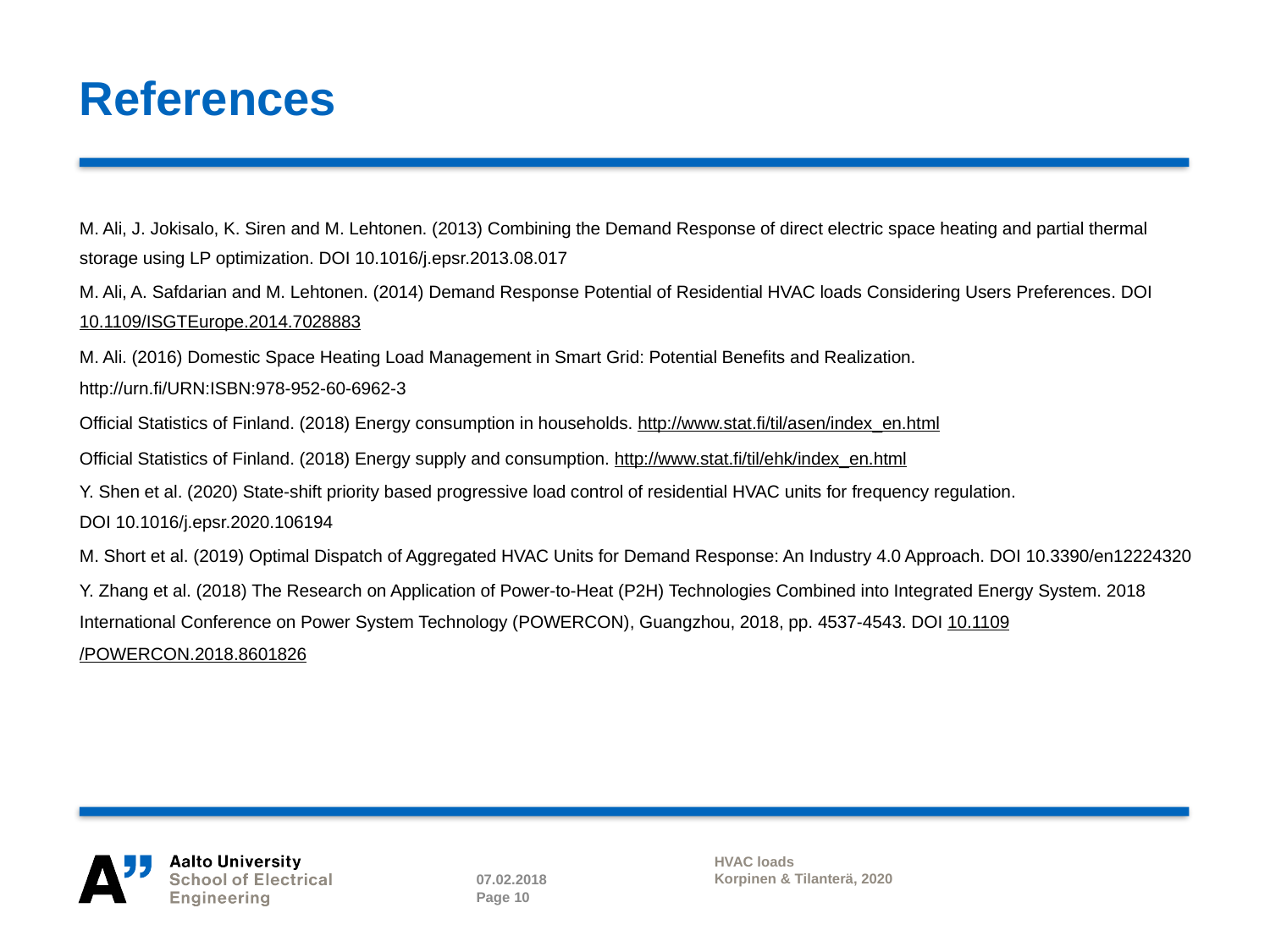

# References
M. Ali, J. Jokisalo, K. Siren and M. Lehtonen. (2013) Combining the Demand Response of direct electric space heating and partial thermal storage using LP optimization. DOI 10.1016/j.epsr.2013.08.017
M. Ali, A. Safdarian and M. Lehtonen. (2014) Demand Response Potential of Residential HVAC loads Considering Users Preferences. DOI 10.1109/ISGTEurope.2014.7028883
M. Ali. (2016) Domestic Space Heating Load Management in Smart Grid: Potential Benefits and Realization.
http://urn.fi/URN:ISBN:978-952-60-6962-3
Official Statistics of Finland. (2018) Energy consumption in households. http://www.stat.fi/til/asen/index_en.html
Official Statistics of Finland. (2018) Energy supply and consumption. http://www.stat.fi/til/ehk/index_en.html
Y. Shen et al. (2020) State-shift priority based progressive load control of residential HVAC units for frequency regulation. DOI 10.1016/j.epsr.2020.106194
M. Short et al. (2019) Optimal Dispatch of Aggregated HVAC Units for Demand Response: An Industry 4.0 Approach. DOI 10.3390/en12224320
Y. Zhang et al. (2018) The Research on Application of Power-to-Heat (P2H) Technologies Combined into Integrated Energy System. 2018 International Conference on Power System Technology (POWERCON), Guangzhou, 2018, pp. 4537-4543. DOI 10.1109/POWERCON.2018.8601826
HVAC loads
Korpinen & Tilanterä, 2020

07.02.2018
Page 10